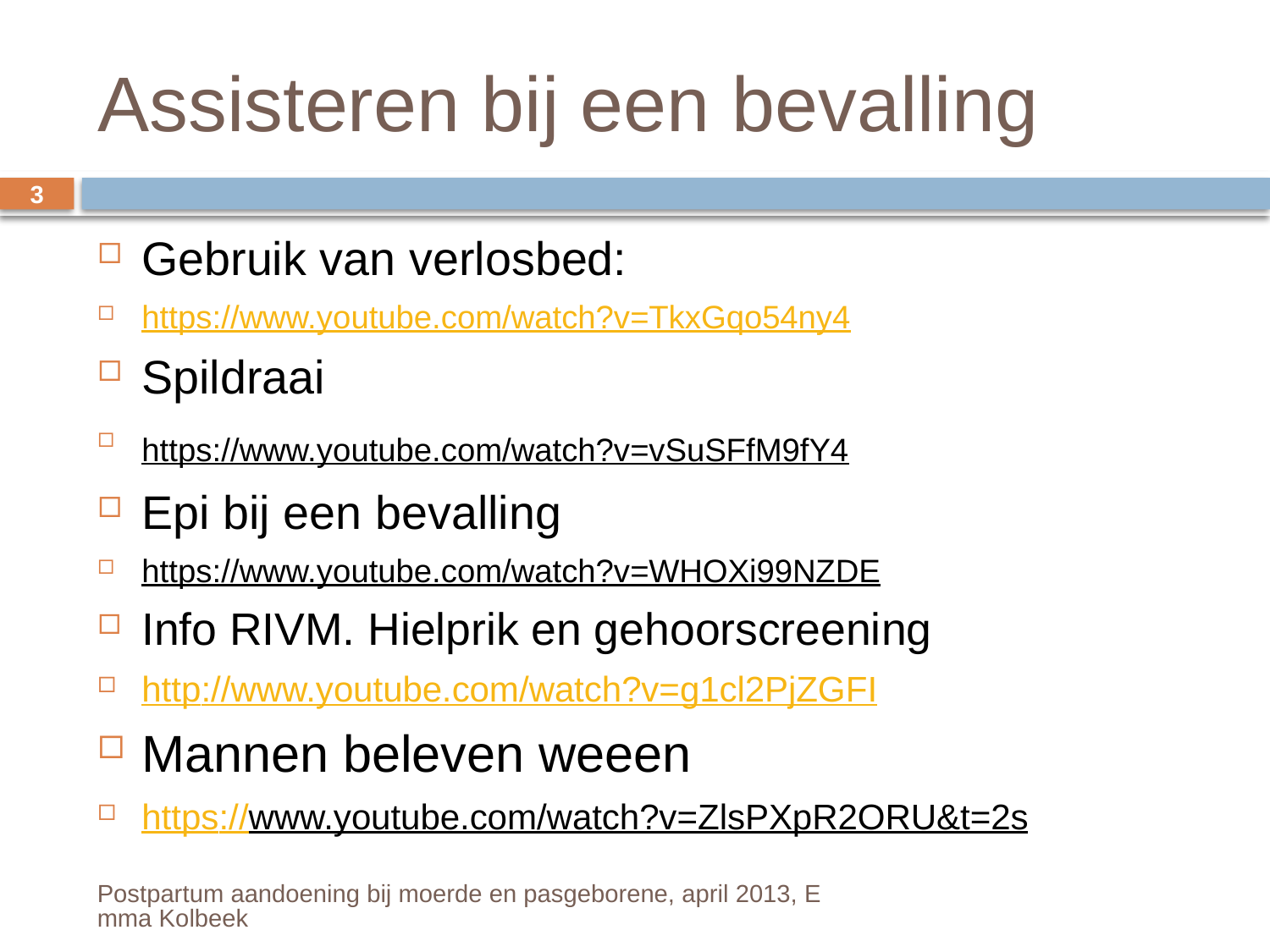

# Assisteren bij een bevalling
3
Gebruik van verlosbed:
https://www.youtube.com/watch?v=TkxGqo54ny4
Spildraai
https://www.youtube.com/watch?v=vSuSFfM9fY4
Epi bij een bevalling
https://www.youtube.com/watch?v=WHOXi99NZDE
Info RIVM. Hielprik en gehoorscreening
http://www.youtube.com/watch?v=g1cl2PjZGFI
Mannen beleven weeen
https://www.youtube.com/watch?v=ZlsPXpR2ORU&t=2s
Postpartum aandoening bij moerde en pasgeborene, april 2013, Emma Kolbeek